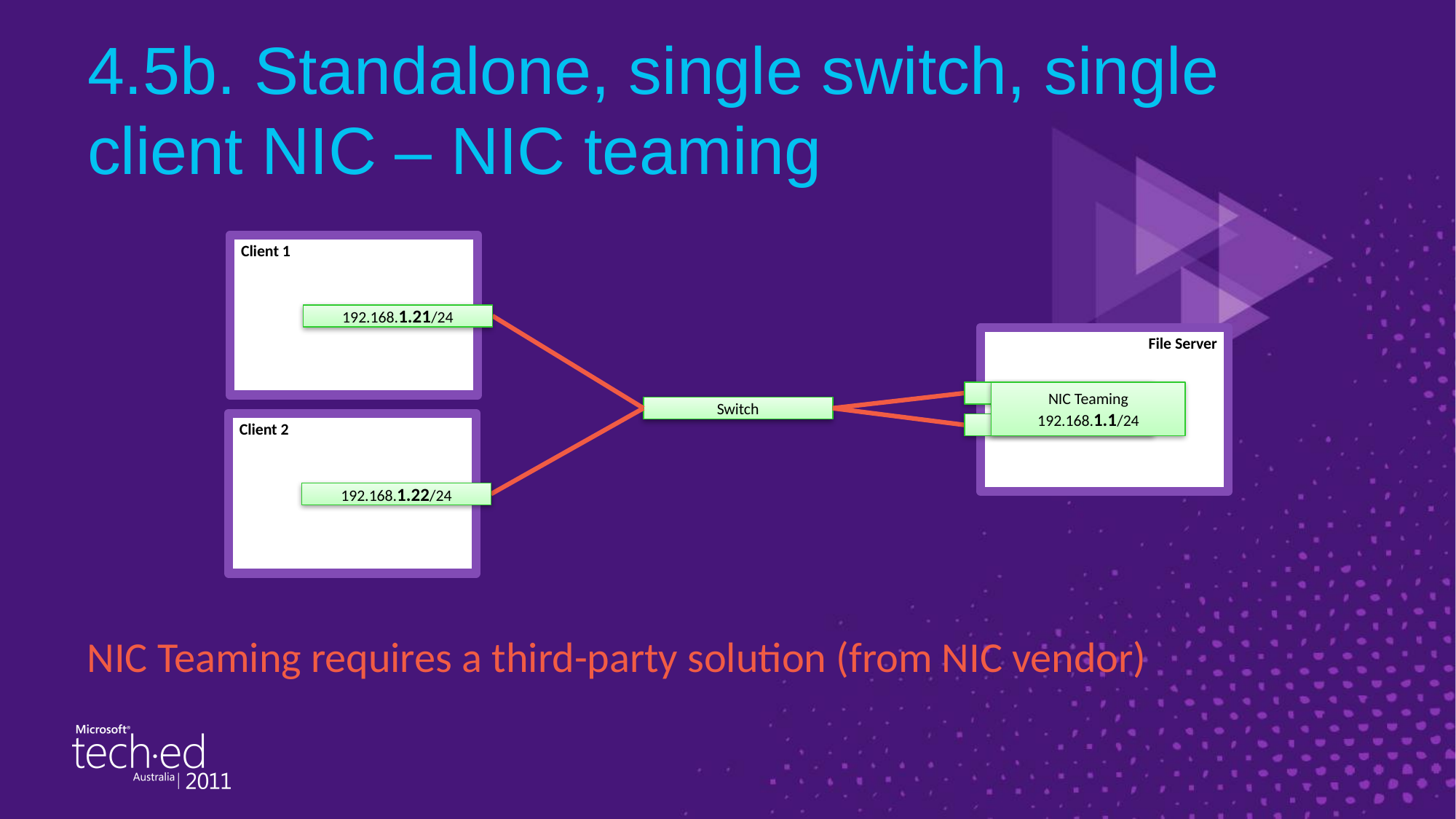

# 4.5b. Standalone, single switch, single client NIC – NIC teaming
Client 1
192.168.1.21/24
File Server

NIC Teaming
192.168.1.1/24
Switch
Client 2

192.168.1.22/24
NIC Teaming requires a third-party solution (from NIC vendor)